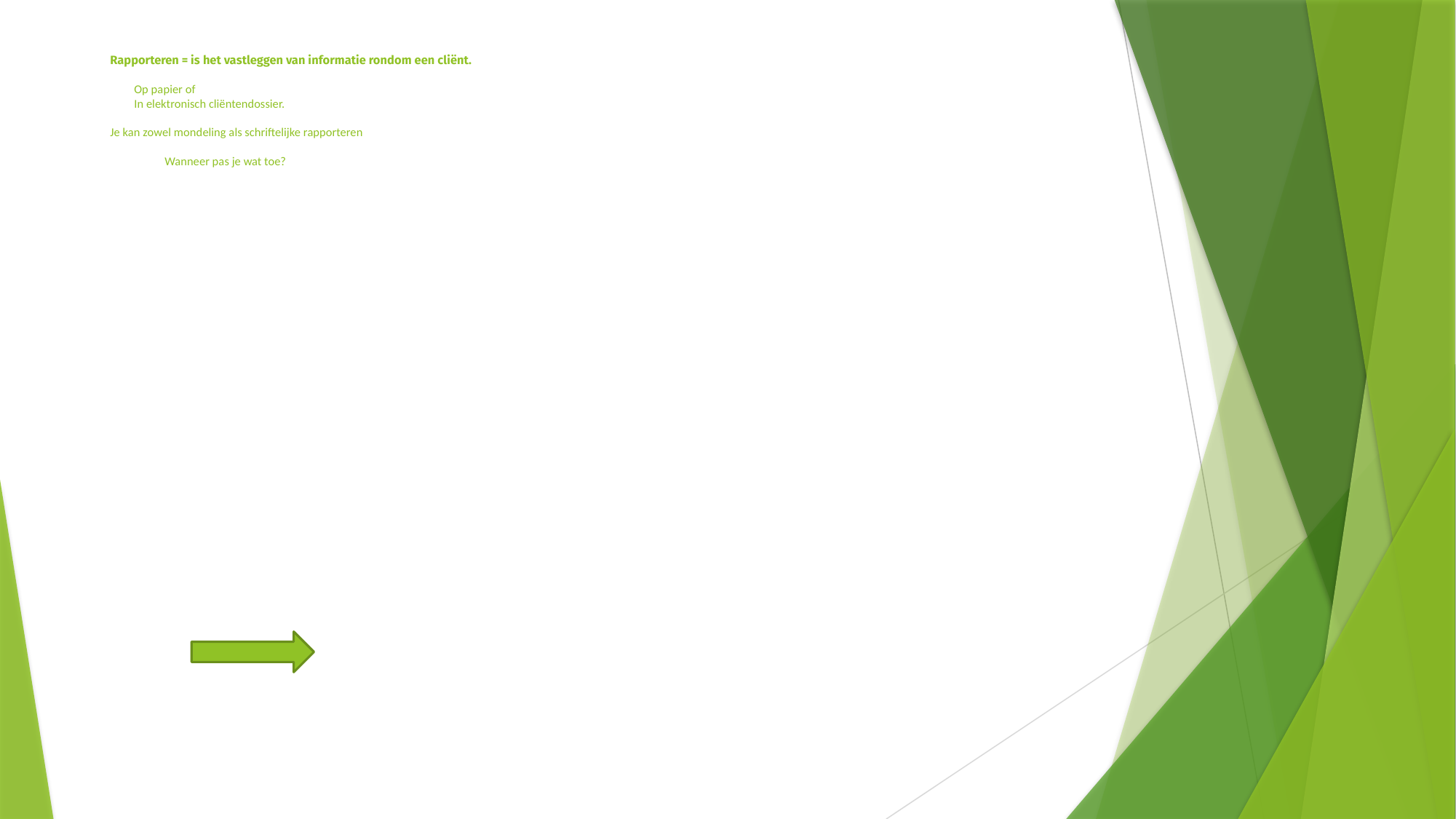

# Rapporteren = is het vastleggen van informatie rondom een cliënt. Op papier of In elektronisch cliëntendossier. Je kan zowel mondeling als schriftelijke rapporteren Wanneer pas je wat toe?